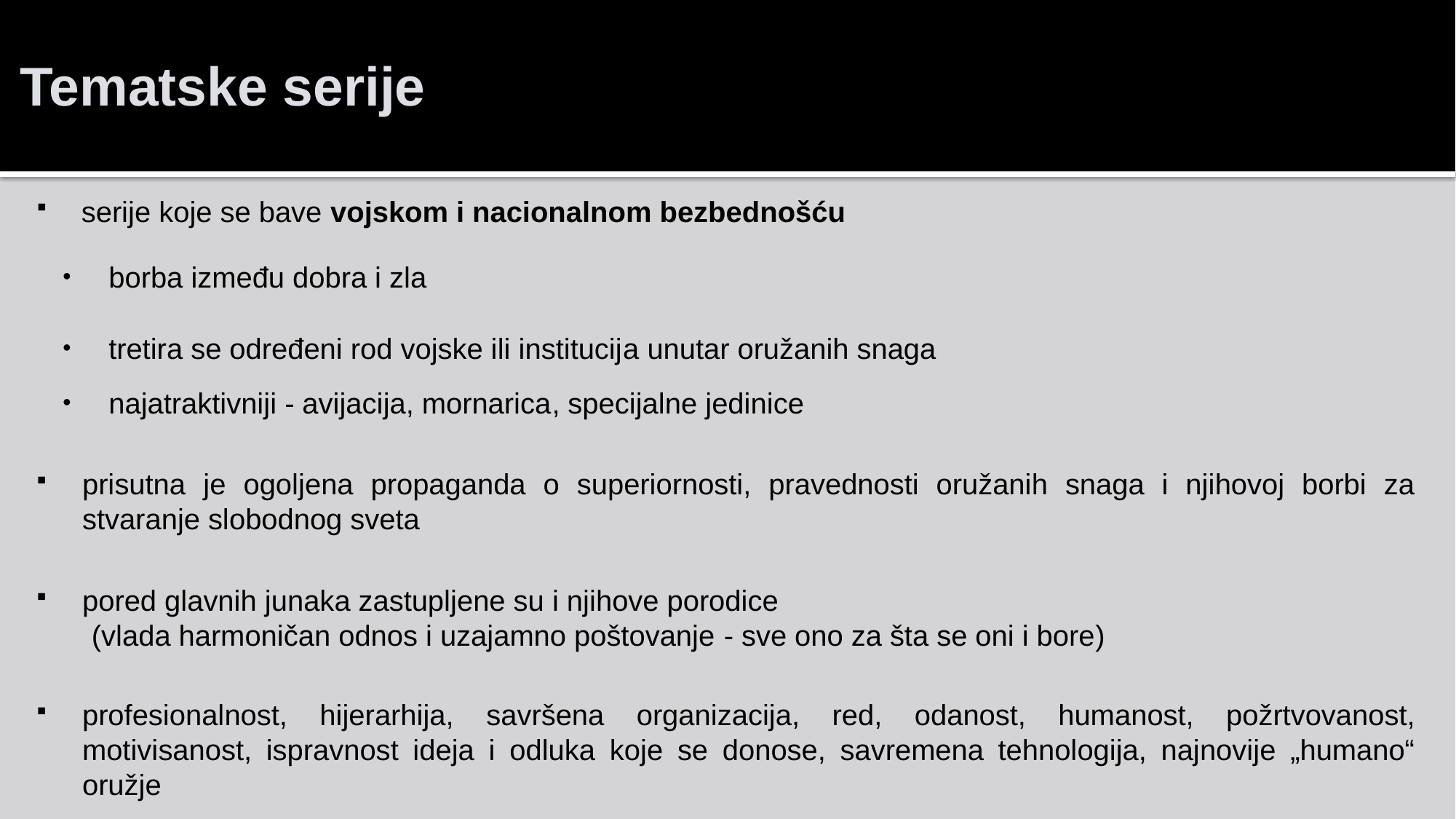

# Tematske serije
serije koje se bave vojskom i nacionalnom bezbednošću

borba između dobra i zla

tretira se određeni rod vojske ili institucija unutar oružanih snaga

najatraktivniji - avijacija, mornarica, specijalne jedinice

prisutna je ogoljena propaganda o superiornosti, pravednosti oružanih snaga i njihovoj borbi za stvaranje slobodnog sveta

pored glavnih junaka zastupljene su i njihove porodice
       (vlada harmoničan odnos i uzajamno poštovanje - sve ono za šta se oni i bore)

profesionalnost, hijerarhija, savršena organizacija, red, odanost, humanost, požrtvovanost, motivisanost, ispravnost ideja i odluka koje se donose, savremena tehnologija, najnovije „humano“ oružje